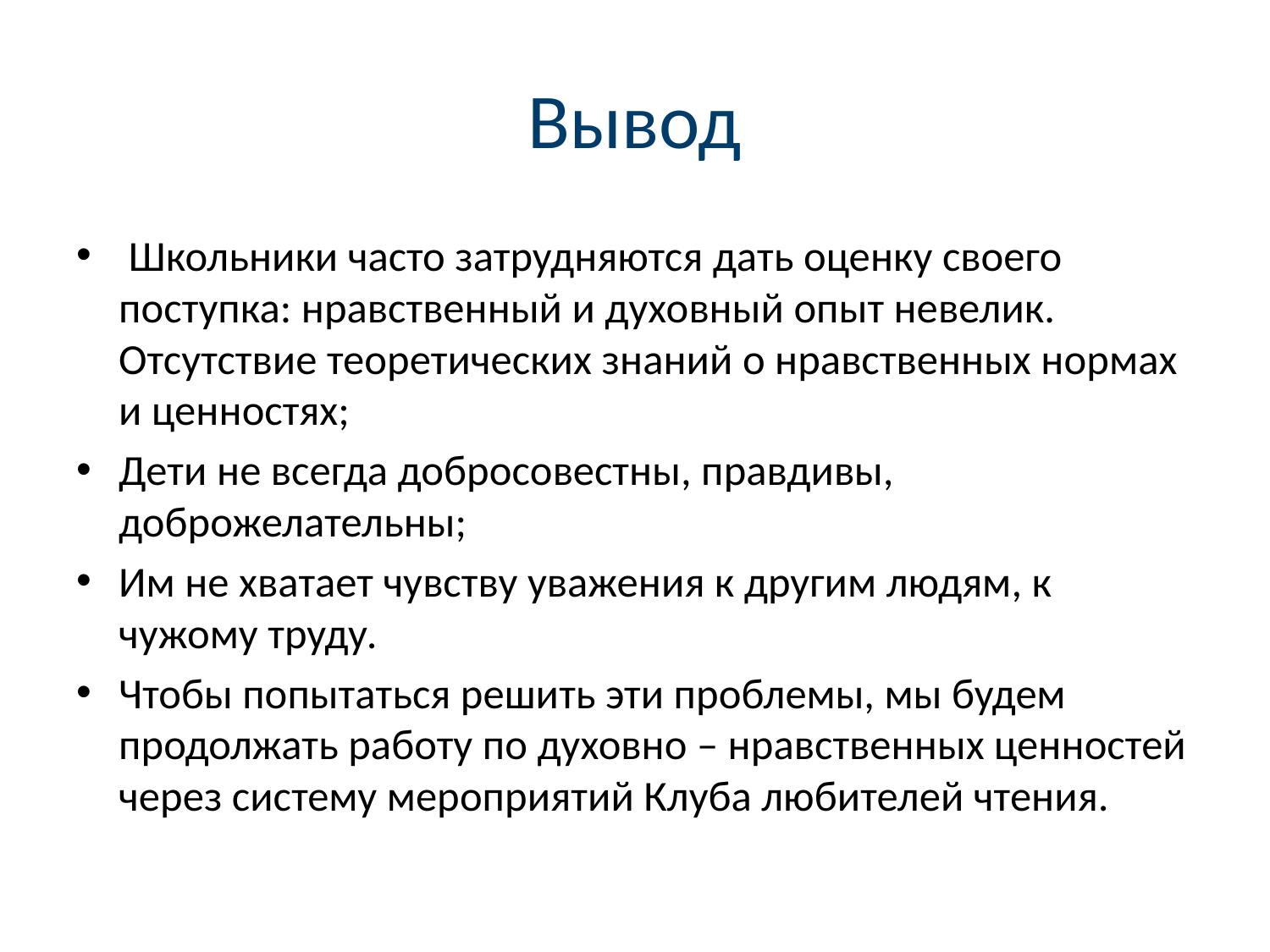

# Вывод
 Школьники часто затрудняются дать оценку своего поступка: нравственный и духовный опыт невелик. Отсутствие теоретических знаний о нравственных нормах и ценностях;
Дети не всегда добросовестны, правдивы, доброжелательны;
Им не хватает чувству уважения к другим людям, к чужому труду.
Чтобы попытаться решить эти проблемы, мы будем продолжать работу по духовно – нравственных ценностей через систему мероприятий Клуба любителей чтения.